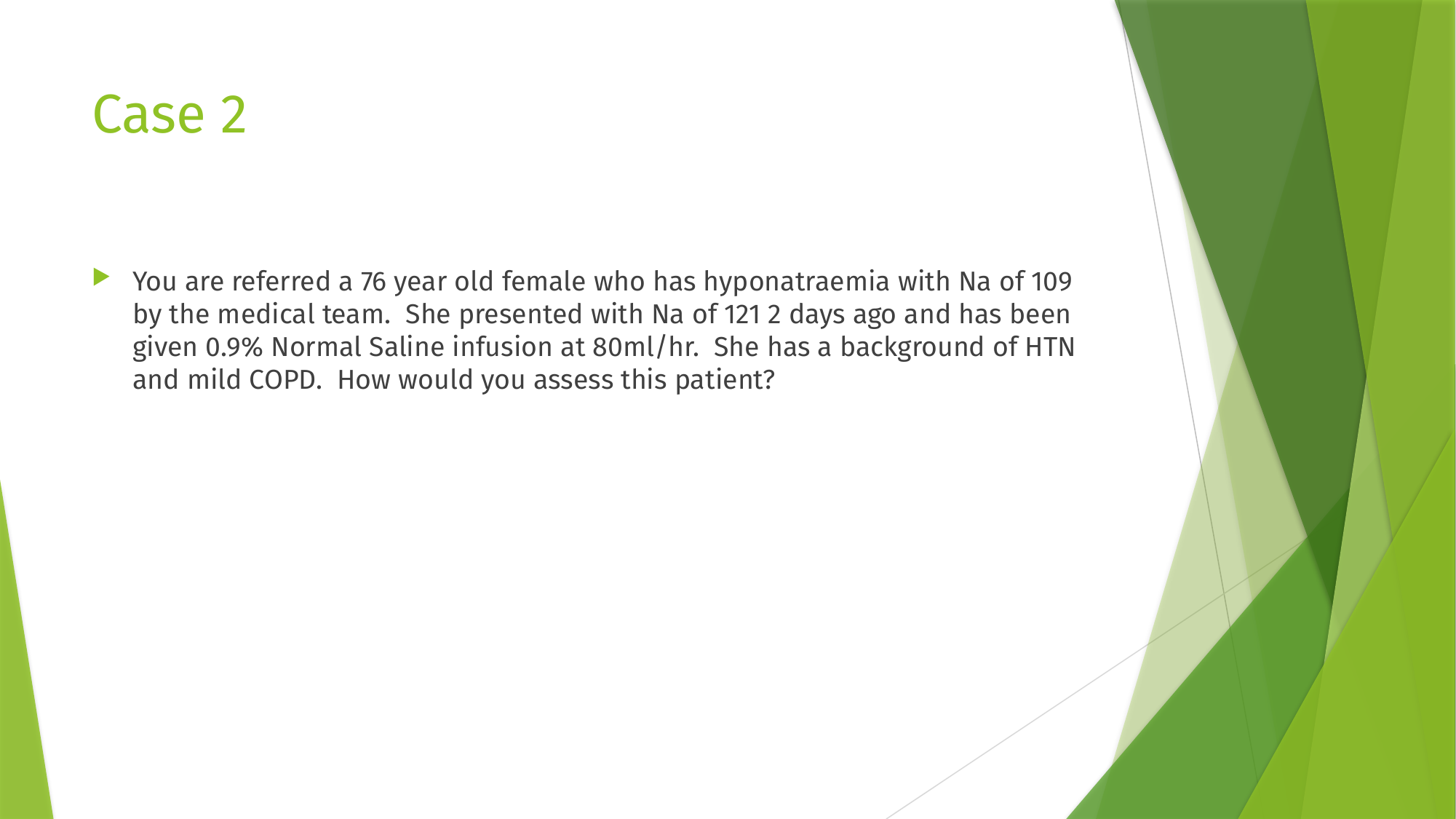

# Case 2
You are referred a 76 year old female who has hyponatraemia with Na of 109 by the medical team.  She presented with Na of 121 2 days ago and has been given 0.9% Normal Saline infusion at 80ml/hr.  She has a background of HTN and mild COPD.  How would you assess this patient?